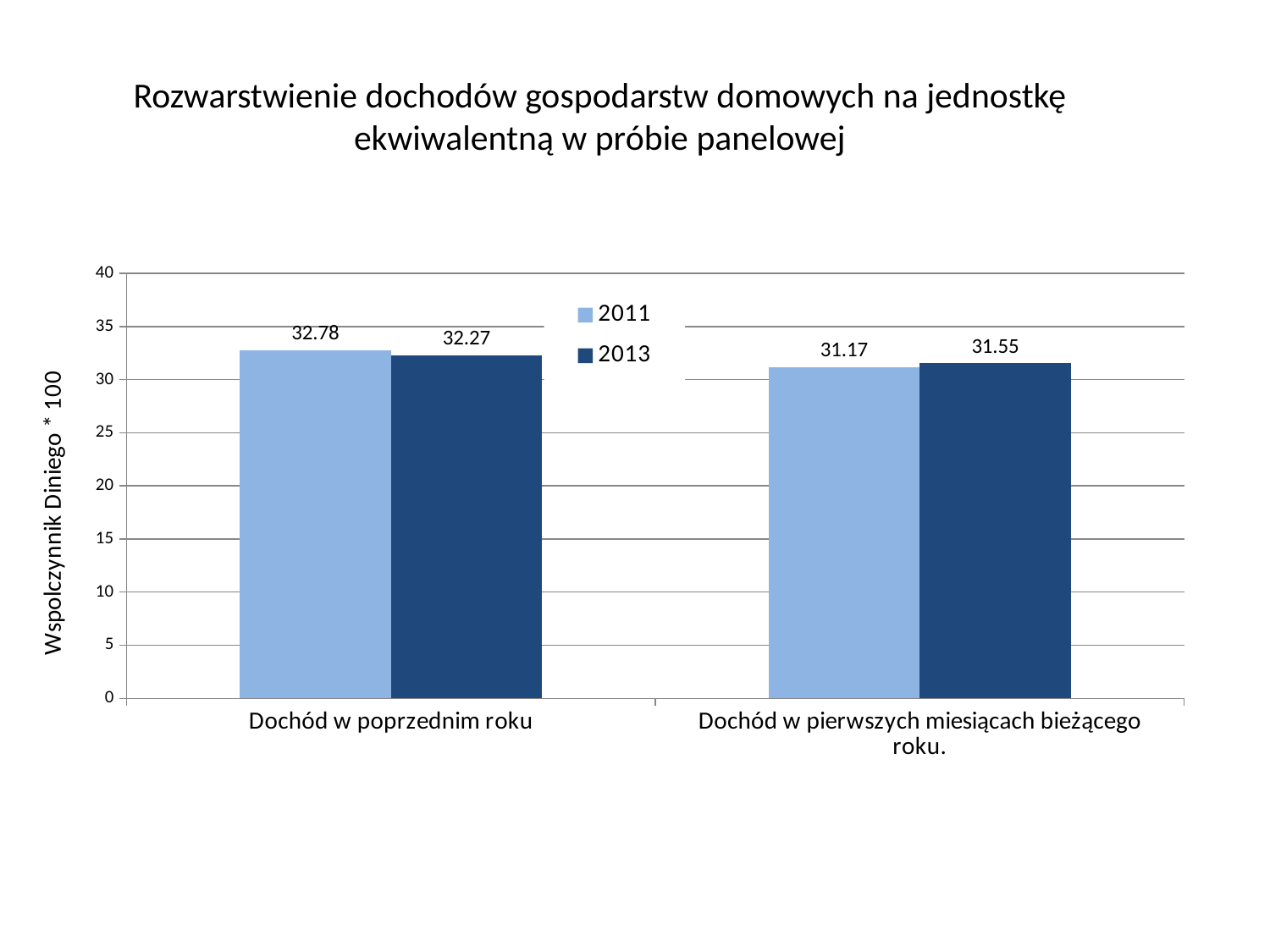

Rozwarstwienie dochodów gospodarstw domowych na jednostkę ekwiwalentną w próbie panelowej

### Chart

| Category | 2011 | 2013 |
|---|---|---|
| Dochód w poprzednim roku | 32.78 | 32.27 |
| Dochód w pierwszych miesiącach bieżącego roku. | 31.17 | 31.55 |